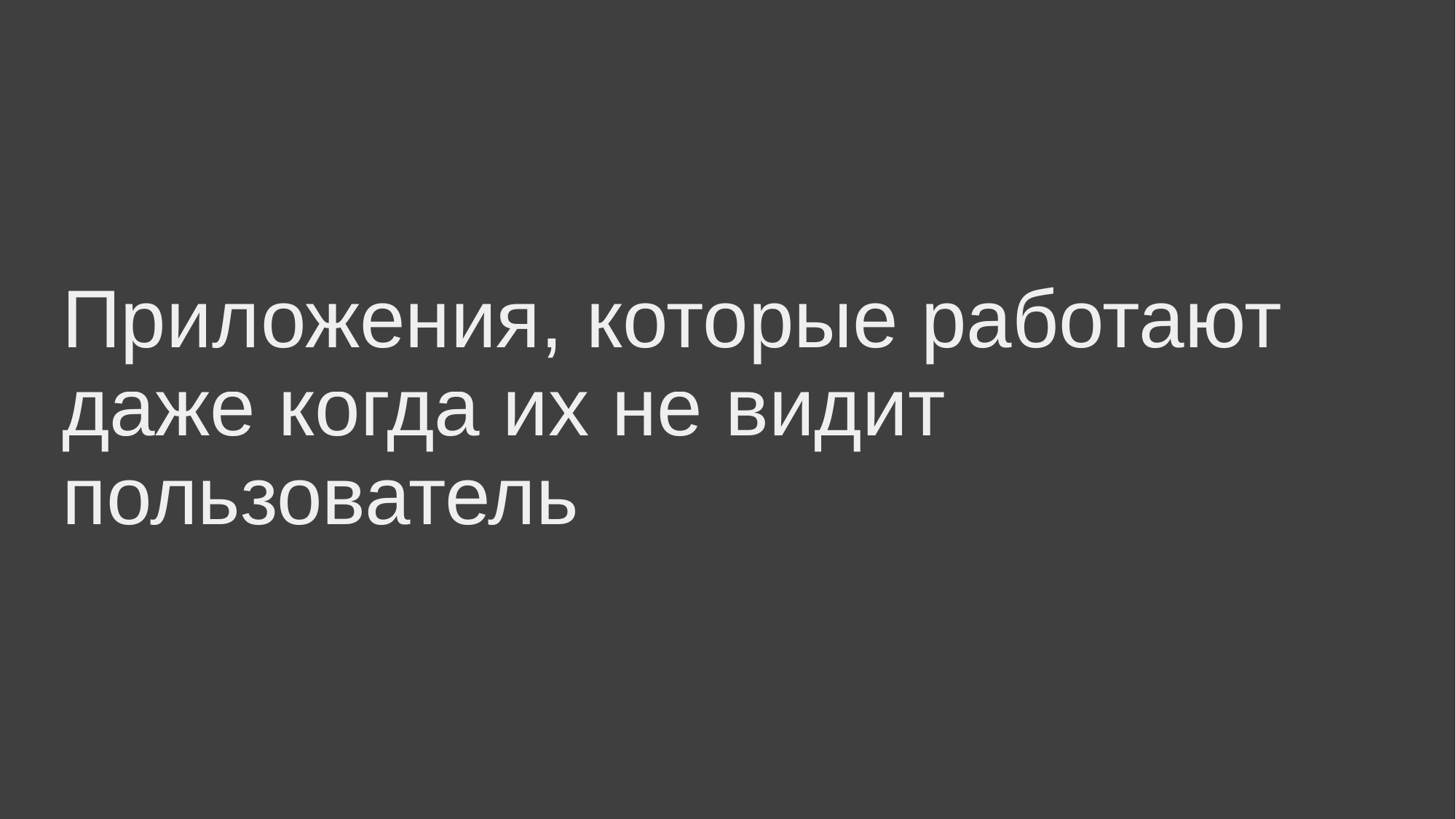

# Приложения, которые работают даже когда их не видит пользователь